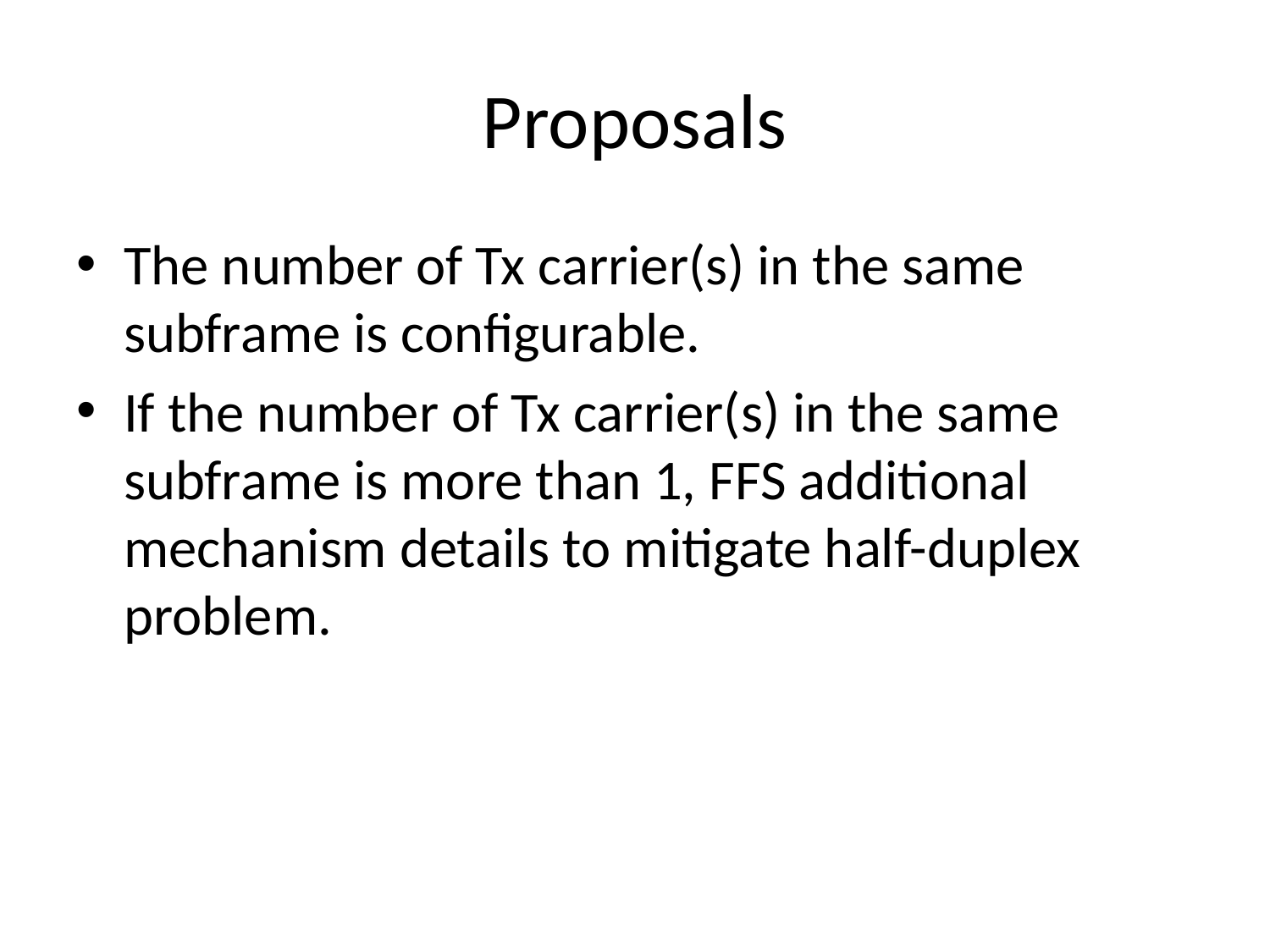

# Proposals
The number of Tx carrier(s) in the same subframe is configurable.
If the number of Tx carrier(s) in the same subframe is more than 1, FFS additional mechanism details to mitigate half-duplex problem.